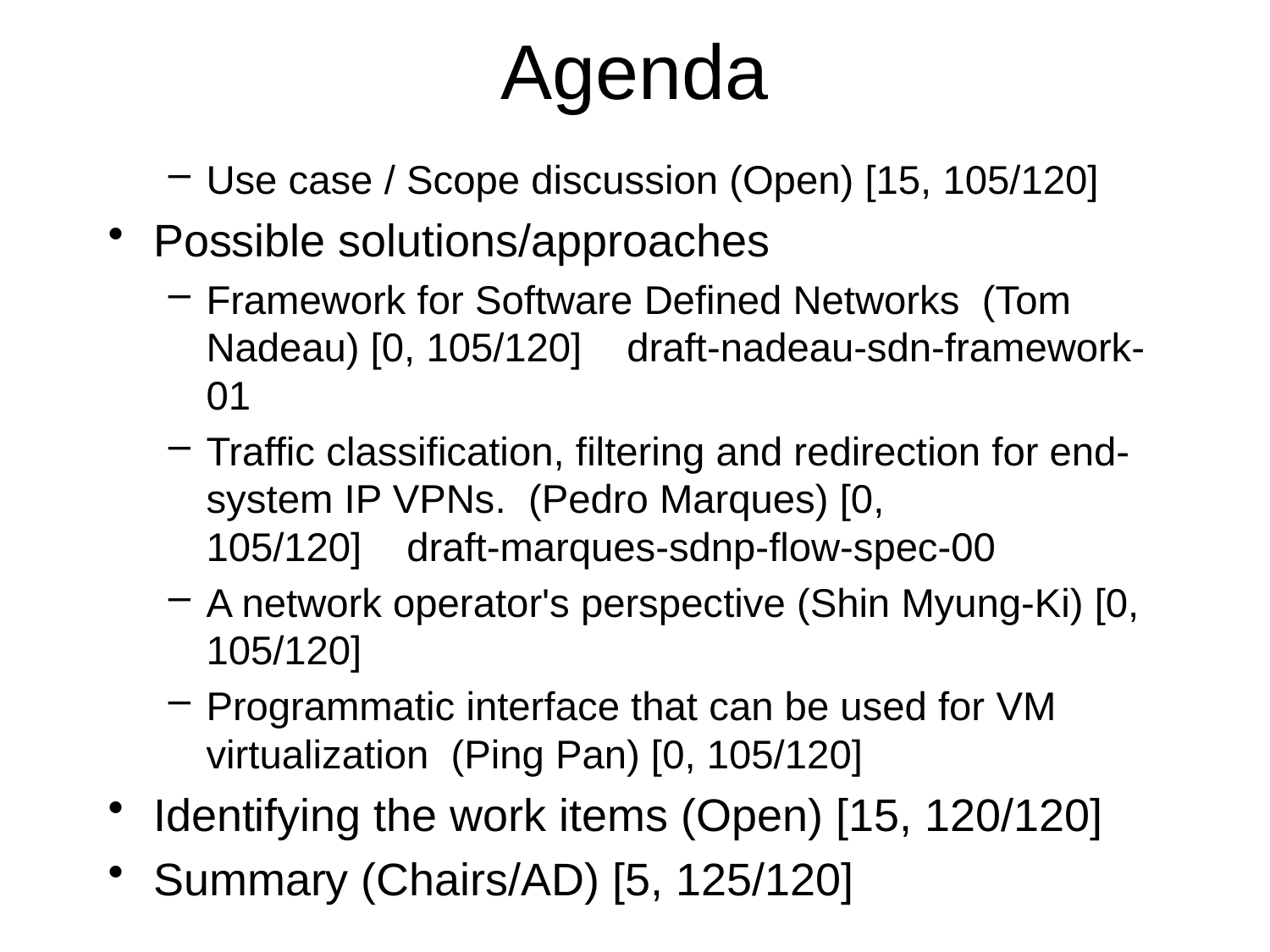

# Agenda
Use case / Scope discussion (Open) [15, 105/120]
Possible solutions/approaches
Framework for Software Defined Networks  (Tom Nadeau) [0, 105/120]    draft-nadeau-sdn-framework-01
Traffic classification, filtering and redirection for end-system IP VPNs.  (Pedro Marques) [0, 105/120]    draft-marques-sdnp-flow-spec-00
A network operator's perspective (Shin Myung-Ki) [0, 105/120]
Programmatic interface that can be used for VM virtualization  (Ping Pan) [0, 105/120]
Identifying the work items (Open) [15, 120/120]
Summary (Chairs/AD) [5, 125/120]